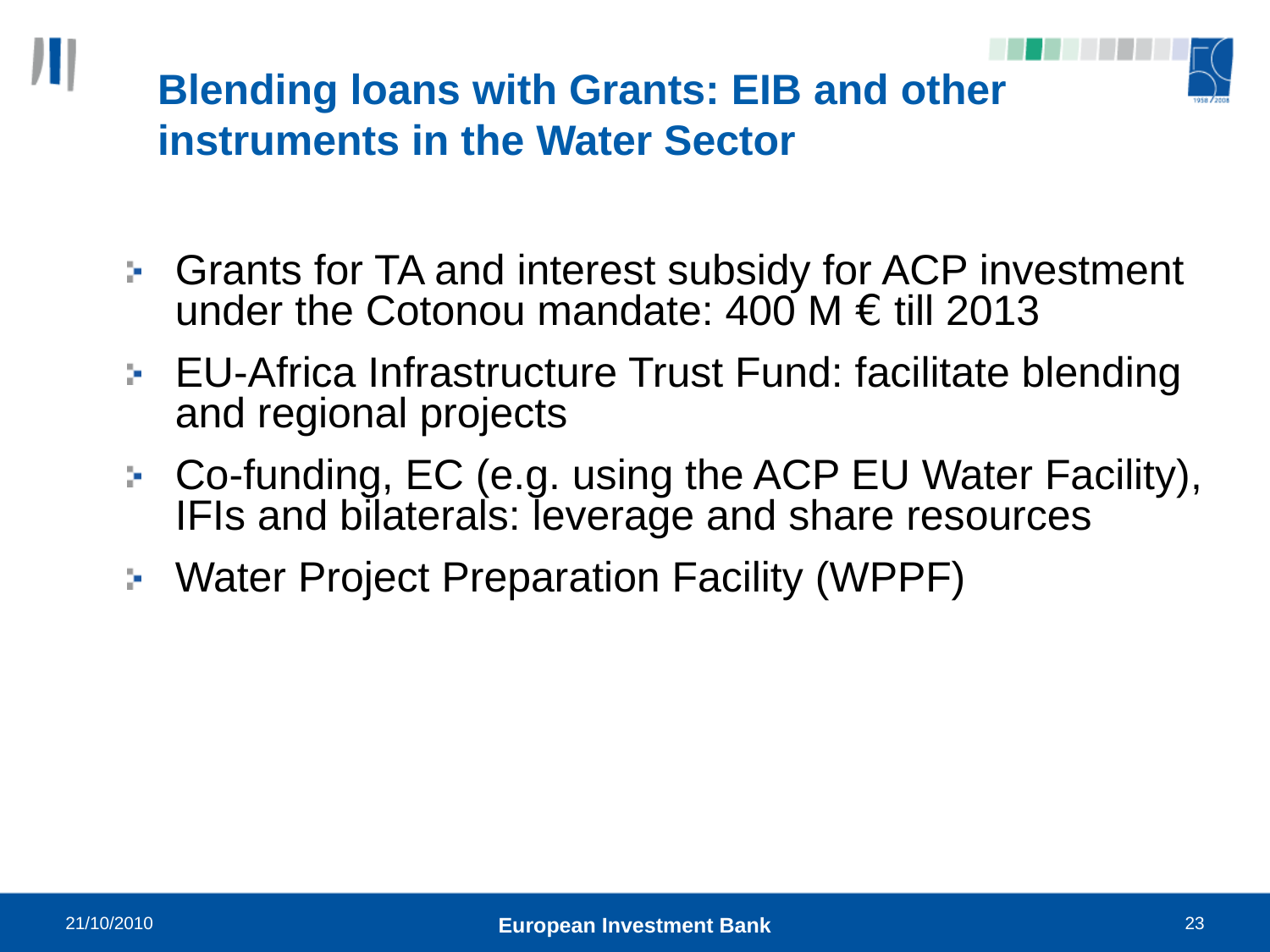

# Blending loans with Grants: EIB and other instruments in the Water Sector
Grants for TA and interest subsidy for ACP investment under the Cotonou mandate: 400 M € till 2013
EU-Africa Infrastructure Trust Fund: facilitate blending and regional projects
Co-funding, EC (e.g. using the ACP EU Water Facility), IFIs and bilaterals: leverage and share resources
Water Project Preparation Facility (WPPF)
21/10/2010
European Investment Bank
23